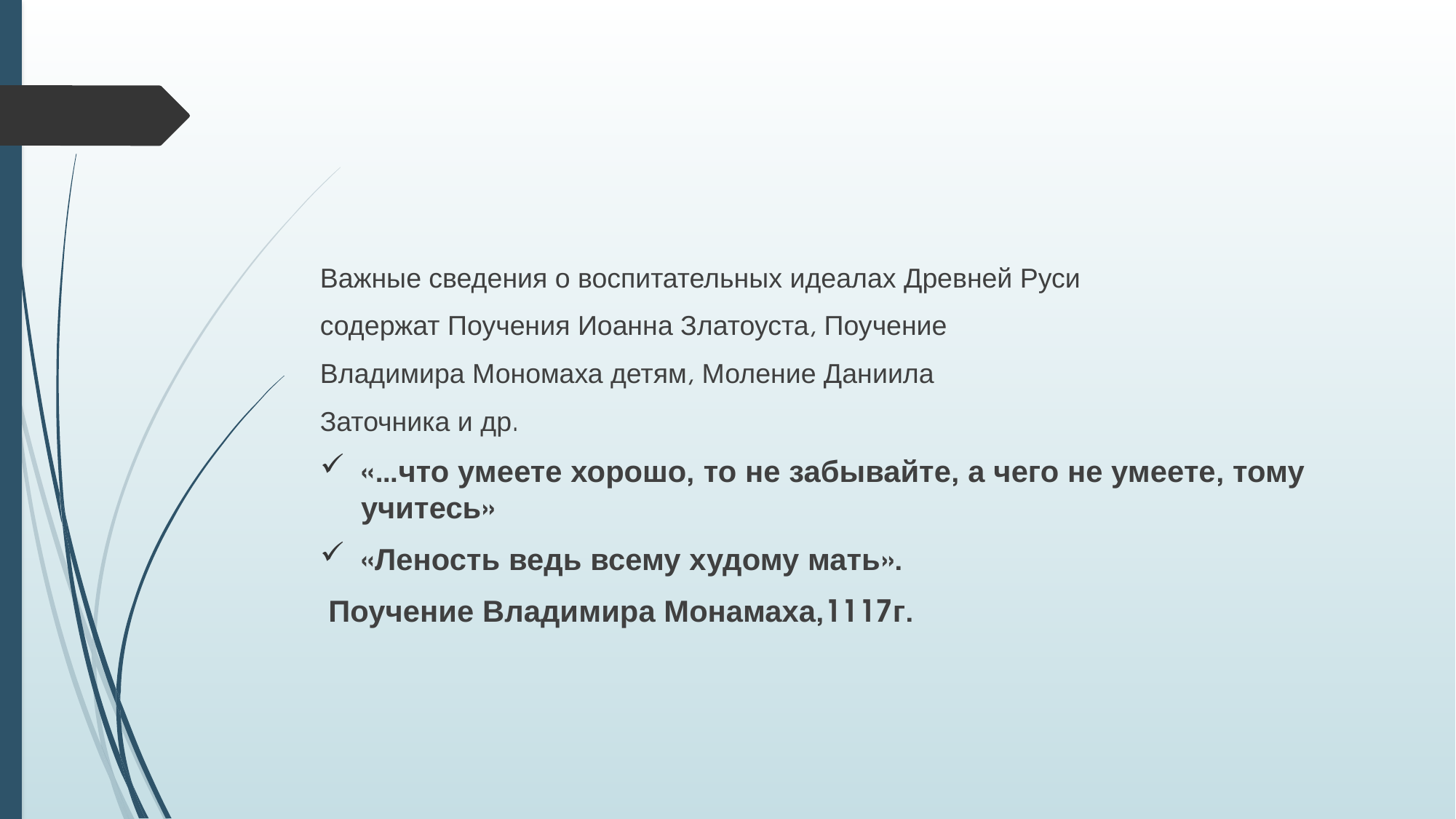

#
Важные сведения о воспитательных идеалах Древней Руси
содержат Поучения Иоанна Златоуста, Поучение
Владимира Мономаха детям, Моление Даниила
Заточника и др.
«…что умеете хорошо, то не забывайте, а чего не умеете, тому учитесь»
«Леность ведь всему худому мать».
 Поучение Владимира Монамаха,1117г.